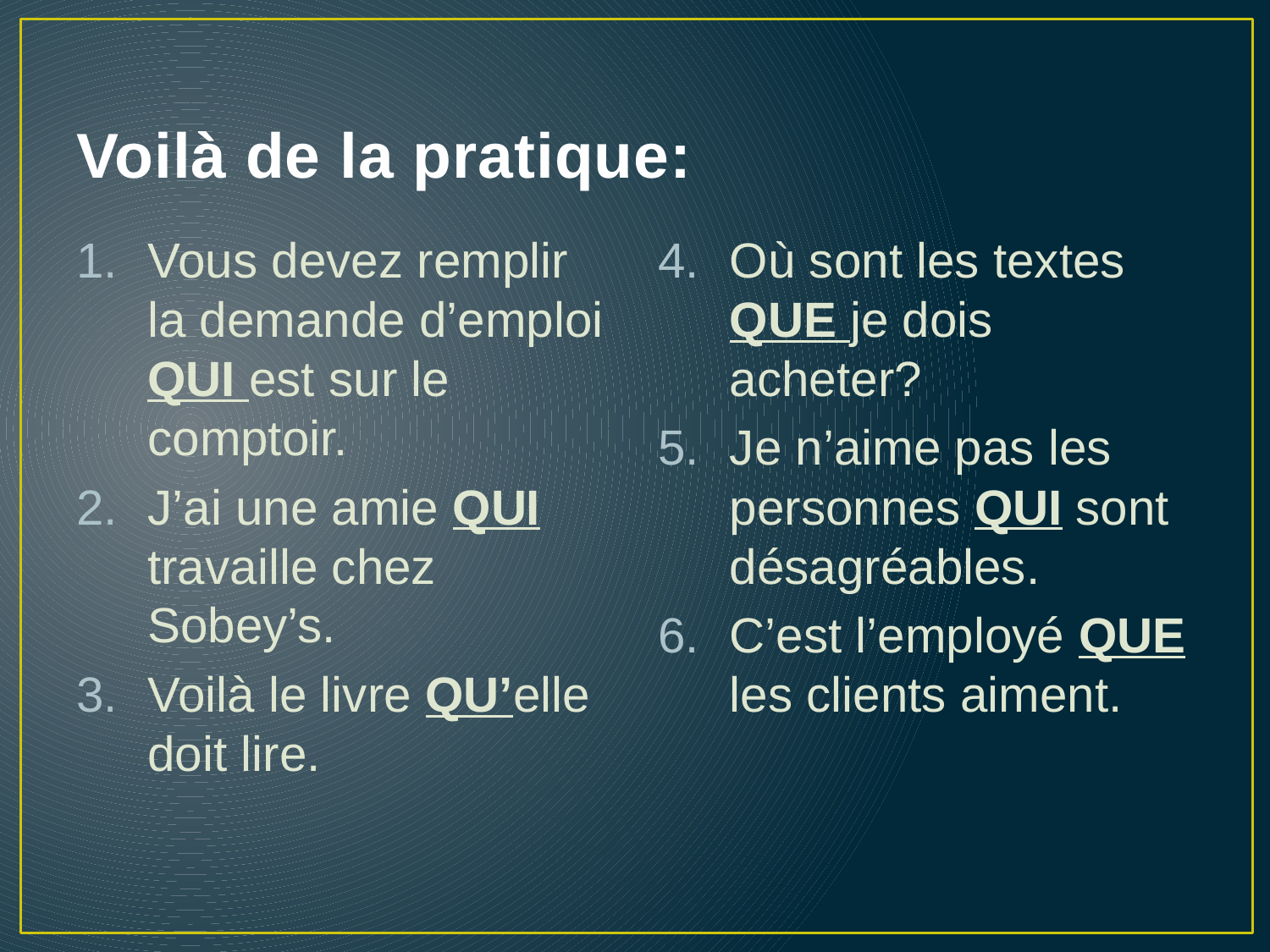

# Voilà de la pratique:
Vous devez remplir la demande d’emploi QUI est sur le comptoir.
J’ai une amie QUI travaille chez Sobey’s.
Voilà le livre QU’elle doit lire.
Où sont les textes QUE je dois acheter?
Je n’aime pas les personnes QUI sont désagréables.
C’est l’employé QUE les clients aiment.